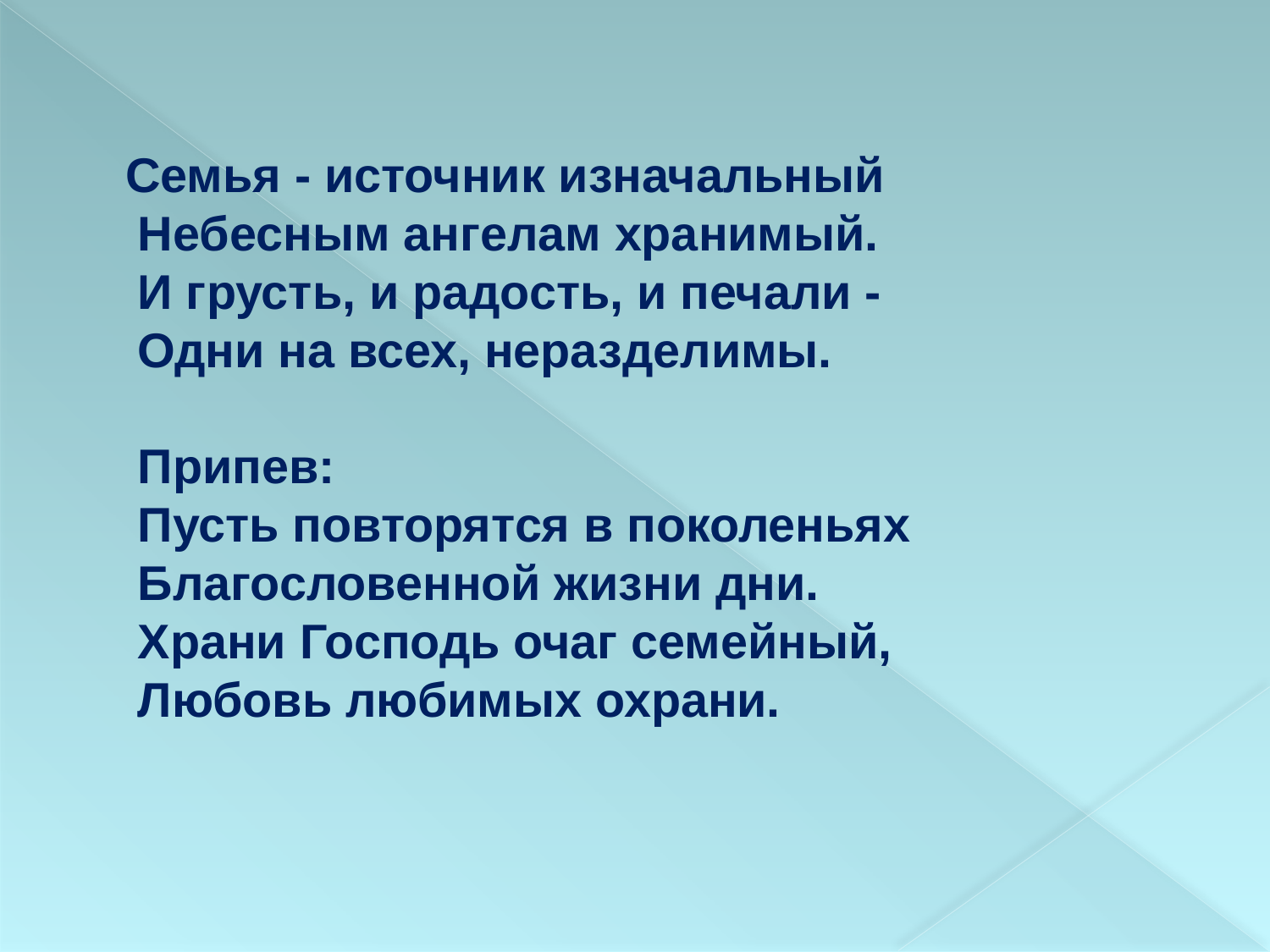

#
   Семья - источник изначальный
Небесным ангелам хранимый.
И грусть, и радость, и печали -
Одни на всех, неразделимы.
Припев:
Пусть повторятся в поколеньях
Благословенной жизни дни.
Храни Господь очаг семейный,
Любовь любимых охрани.